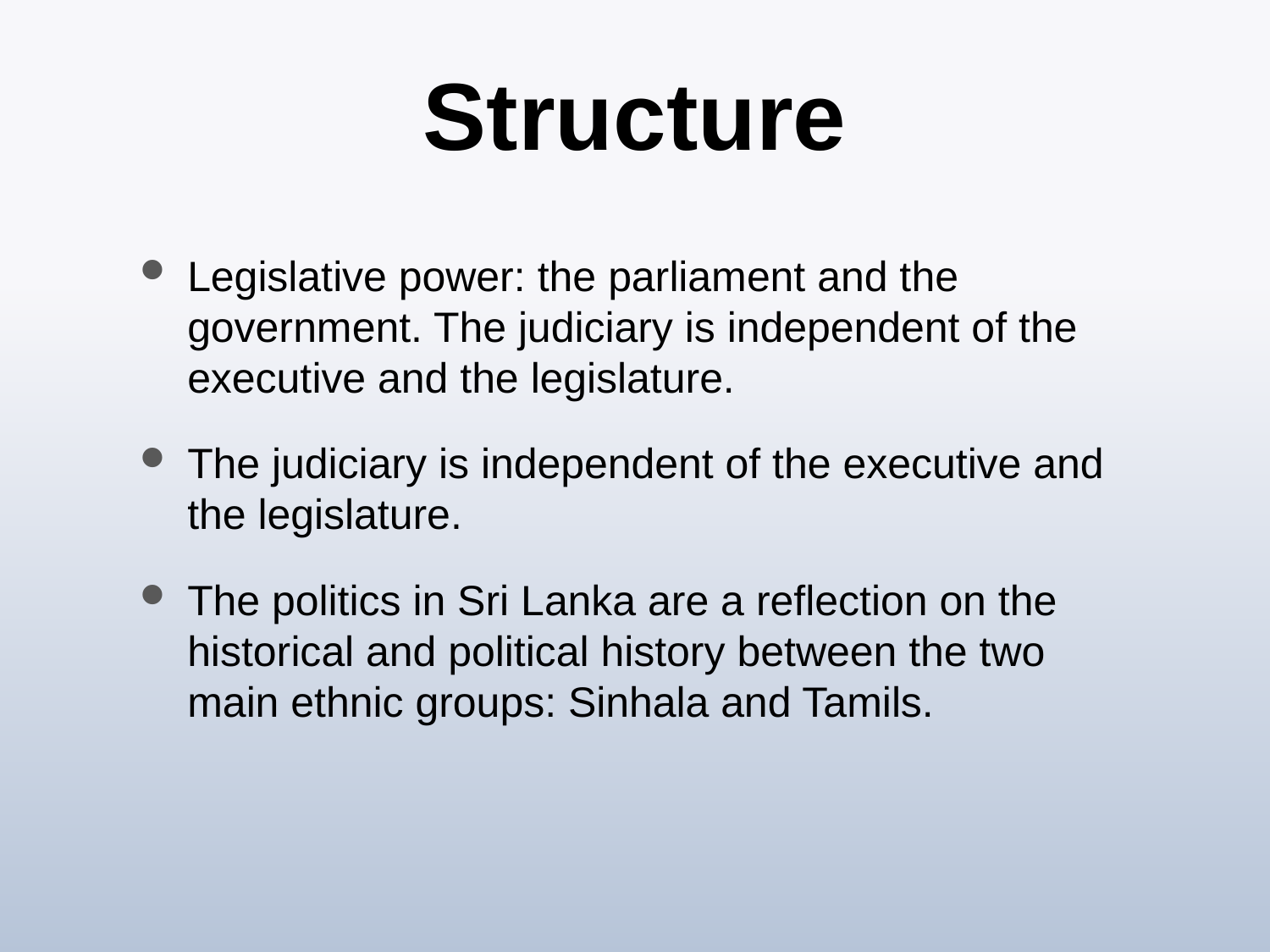

# Structure
Legislative power: the parliament and the government. The judiciary is independent of the executive and the legislature.
The judiciary is independent of the executive and the legislature.
The politics in Sri Lanka are a reflection on the historical and political history between the two main ethnic groups: Sinhala and Tamils.